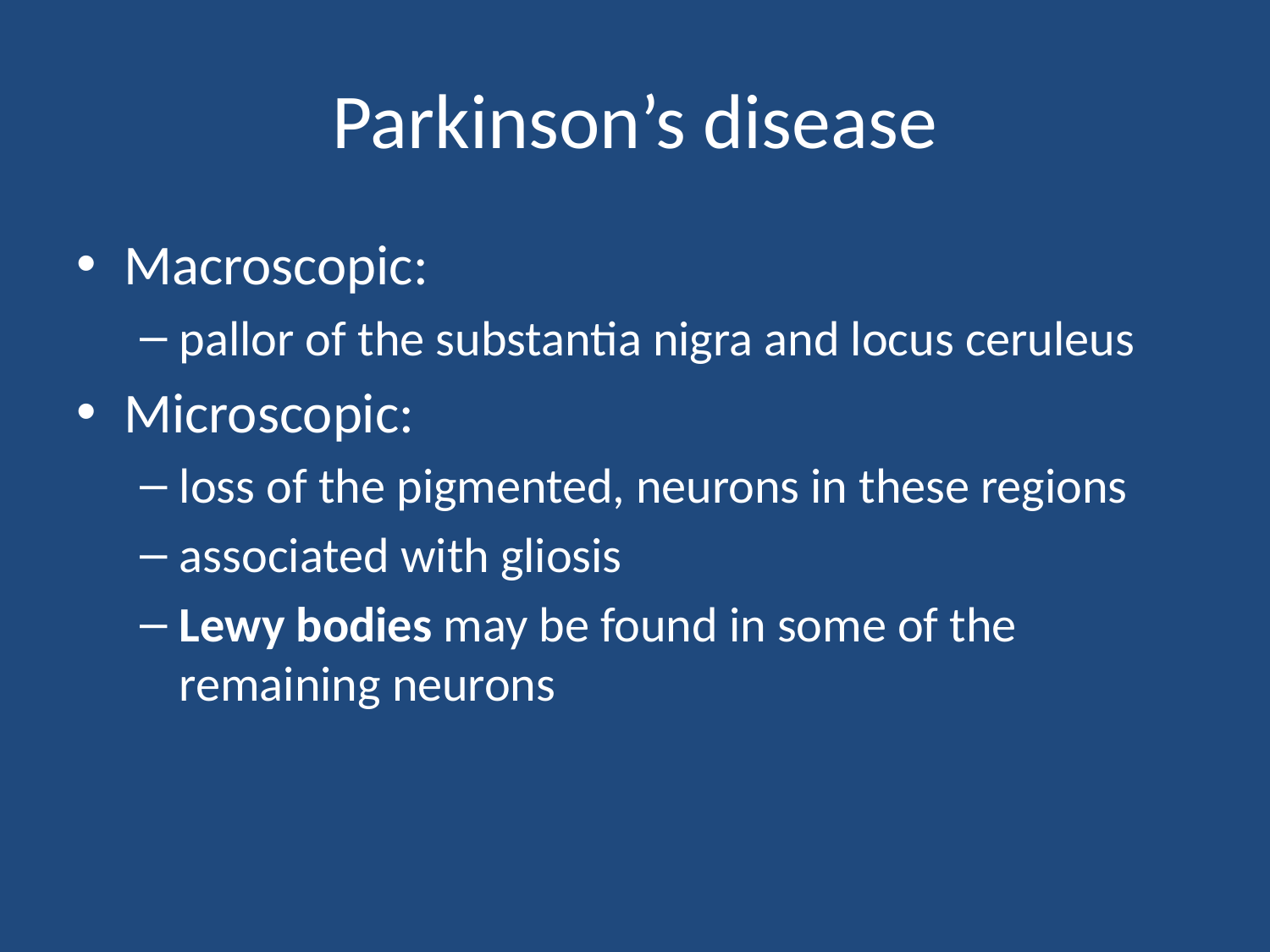

# Parkinson’s disease
Macroscopic:
pallor of the substantia nigra and locus ceruleus
Microscopic:
loss of the pigmented, neurons in these regions
associated with gliosis
Lewy bodies may be found in some of the remaining neurons